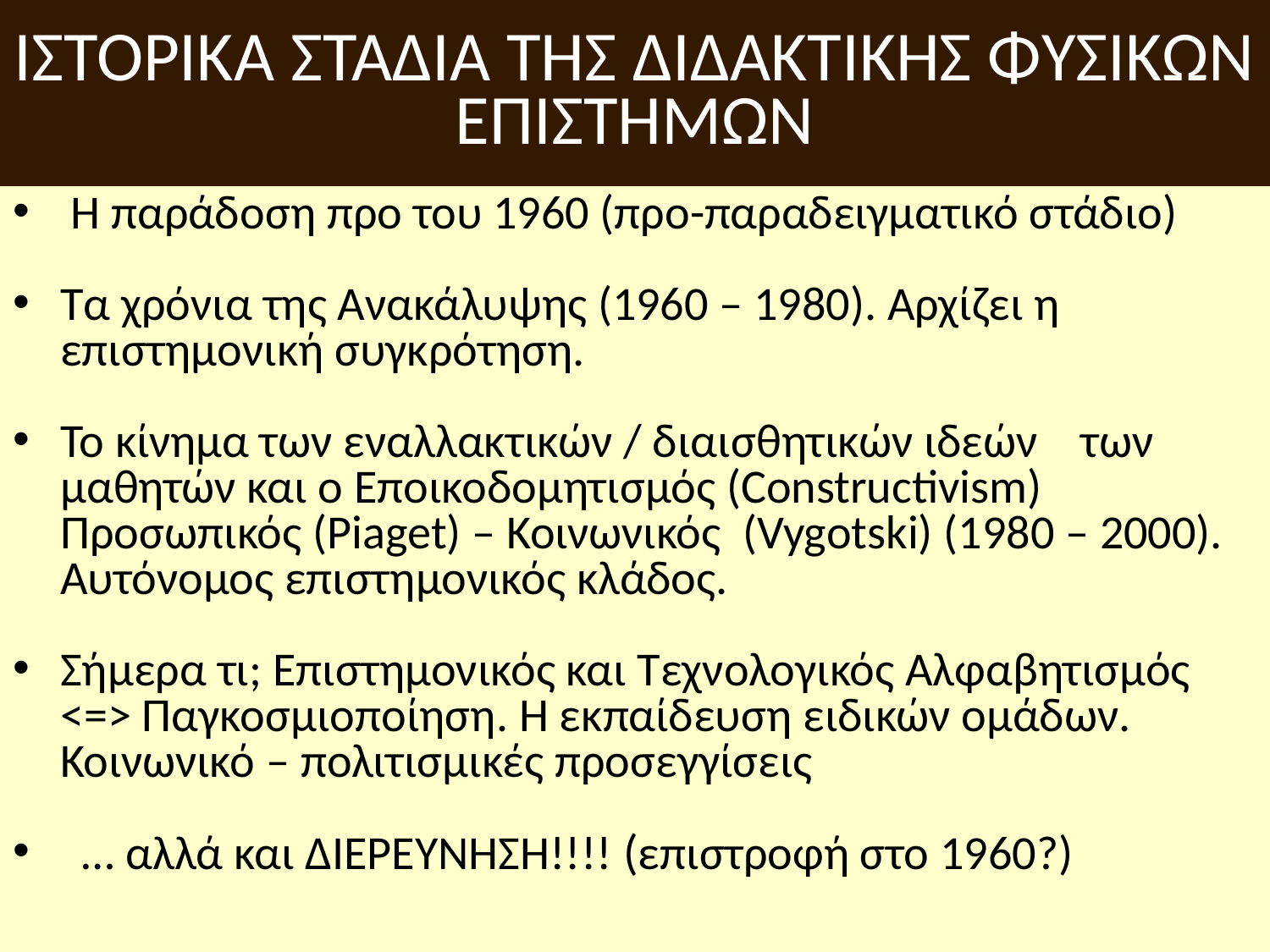

# ΙΣΤΟΡΙΚΑ ΣΤΑΔΙΑ ΤΗΣ ΔΙΔΑΚΤΙΚΗΣ ΦΥΣΙΚΩΝ ΕΠΙΣΤΗΜΩΝ
 Η παράδοση προ του 1960 (προ-παραδειγματικό στάδιο)

Τα χρόνια της Ανακάλυψης (1960 – 1980). Αρχίζει η επιστημονική συγκρότηση.

Το κίνημα των εναλλακτικών / διαισθητικών ιδεών    των μαθητών και ο Εποικοδομητισμός (Constructivism)  Προσωπικός (Piaget) – Κοινωνικός  (Vygotski) (1980 – 2000).  Αυτόνομος επιστημονικός κλάδος.

Σήμερα τι; Επιστημονικός και Τεχνολογικός Αλφαβητισμός <=> Παγκοσμιοποίηση. Η εκπαίδευση ειδικών ομάδων.  Κοινωνικό – πολιτισμικές προσεγγίσεις

  … αλλά και ΔΙΕΡΕΥΝΗΣΗ!!!! (επιστροφή στο 1960?)